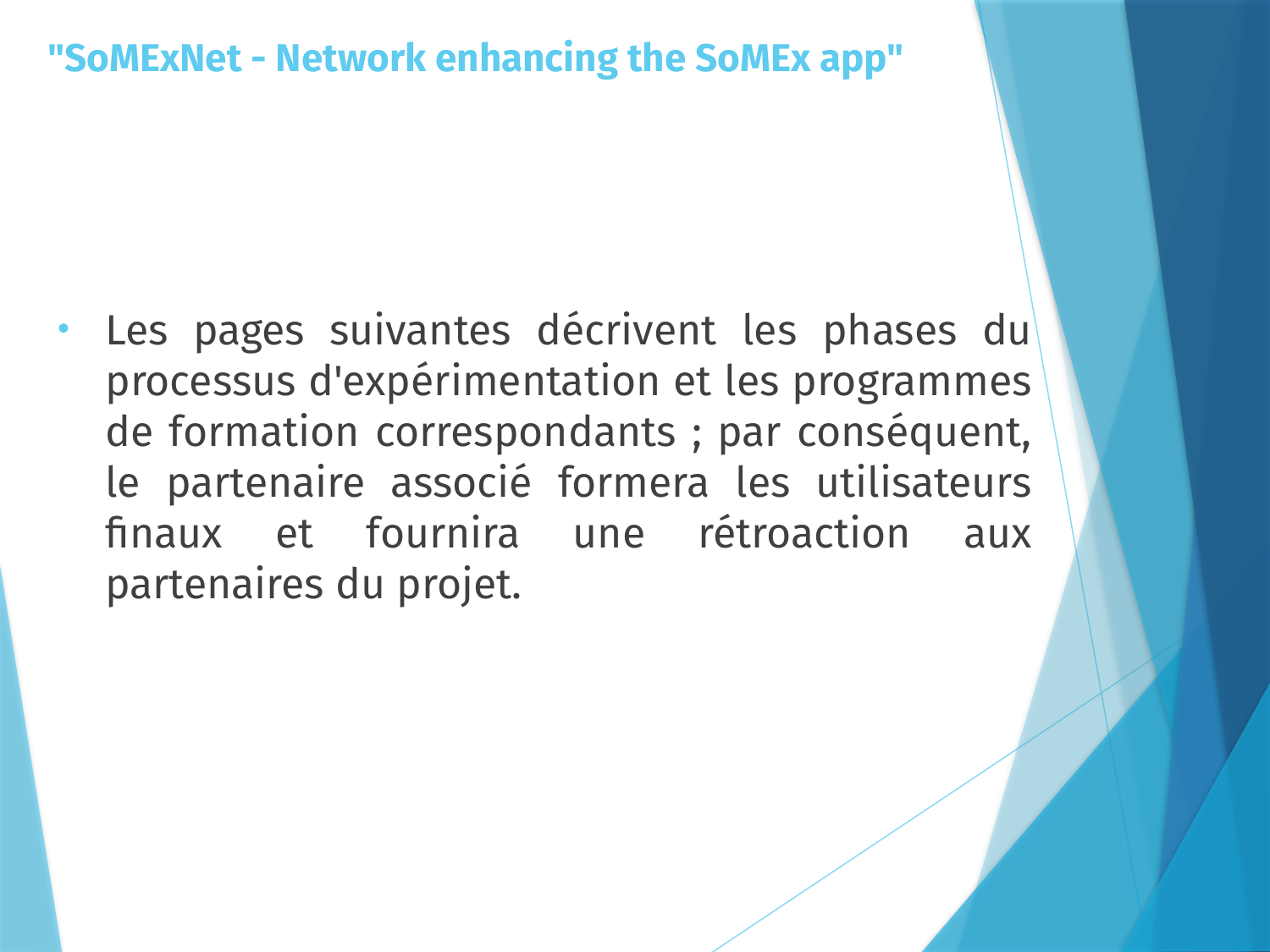

# "SoMExNet - Network enhancing the SoMEx app"
Les pages suivantes décrivent les phases du processus d'expérimentation et les programmes de formation correspondants ; par conséquent, le partenaire associé formera les utilisateurs finaux et fournira une rétroaction aux partenaires du projet.